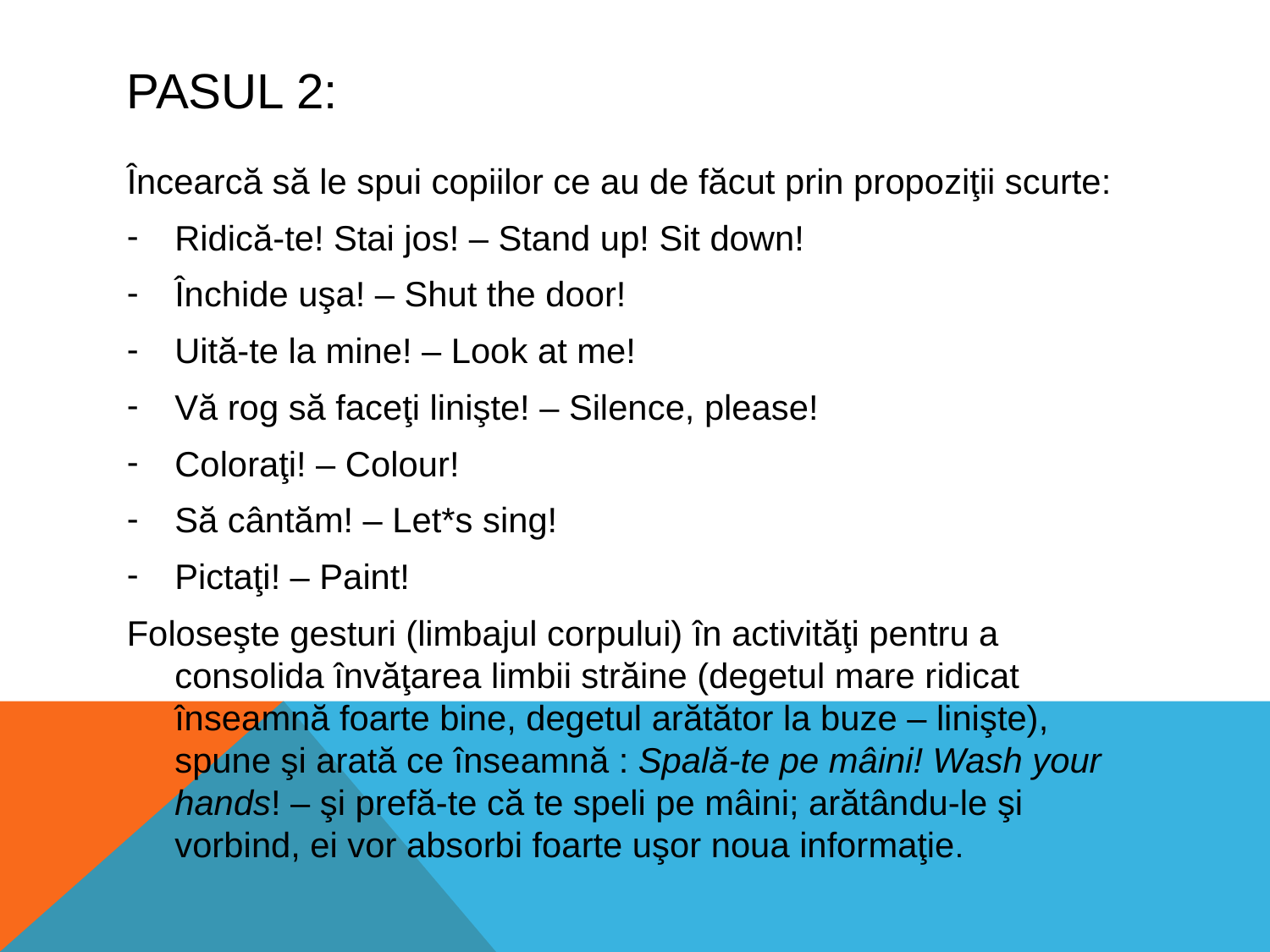

# PASUL 2:
Încearcă să le spui copiilor ce au de făcut prin propoziţii scurte:
Ridică-te! Stai jos! – Stand up! Sit down!
Închide uşa! – Shut the door!
Uită-te la mine! – Look at me!
Vă rog să faceţi linişte! – Silence, please!
Coloraţi! – Colour!
Să cântăm! – Let*s sing!
Pictaţi! – Paint!
Foloseşte gesturi (limbajul corpului) în activităţi pentru a consolida învăţarea limbii străine (degetul mare ridicat înseamnă foarte bine, degetul arătător la buze – linişte), spune şi arată ce înseamnă : Spală-te pe mâini! Wash your hands! – şi prefă-te că te speli pe mâini; arătându-le şi vorbind, ei vor absorbi foarte uşor noua informaţie.